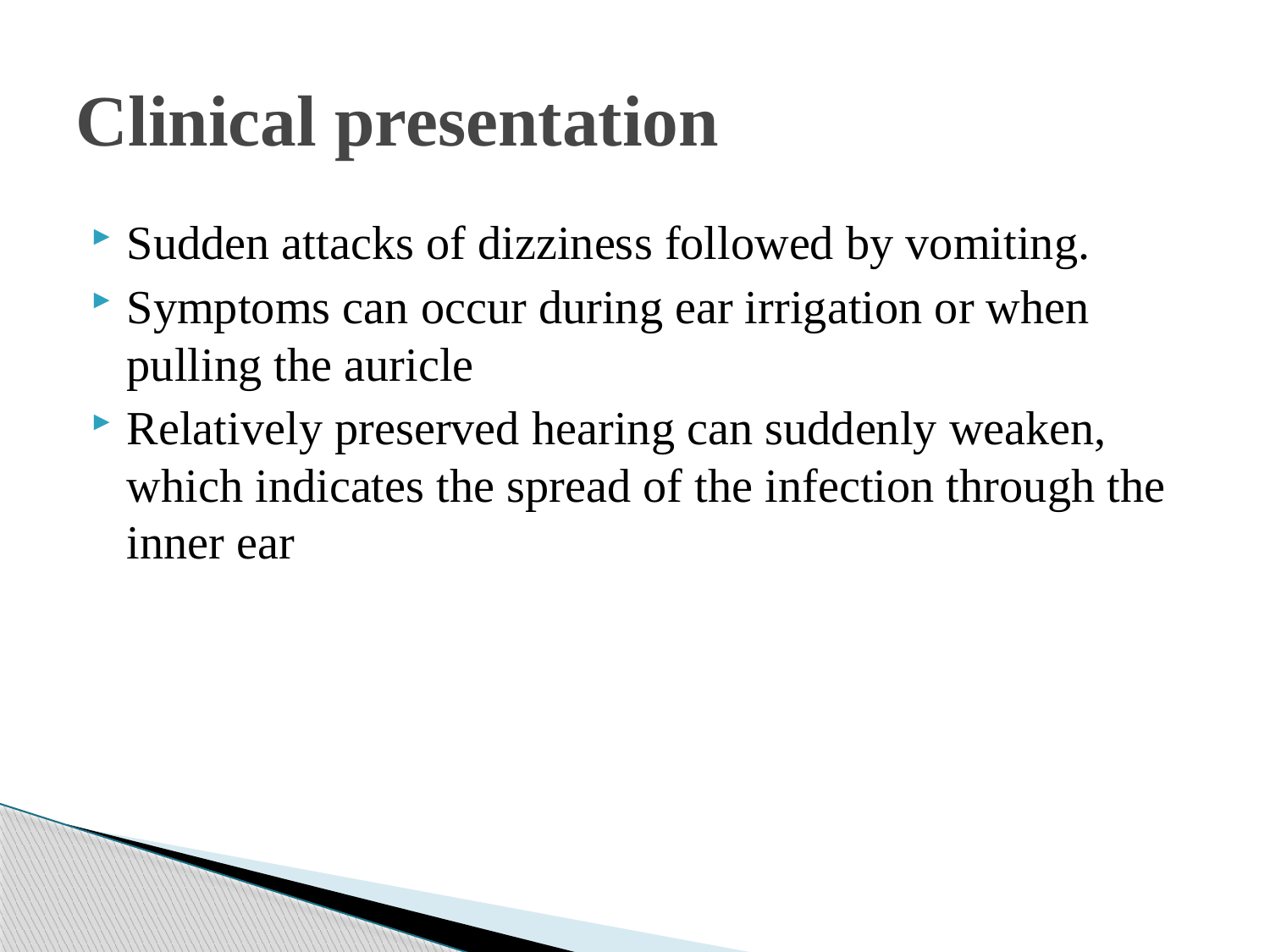

# Clinical presentation
Sudden attacks of dizziness followed by vomiting.
Symptoms can occur during ear irrigation or when pulling the auricle
Relatively preserved hearing can suddenly weaken, which indicates the spread of the infection through the inner ear